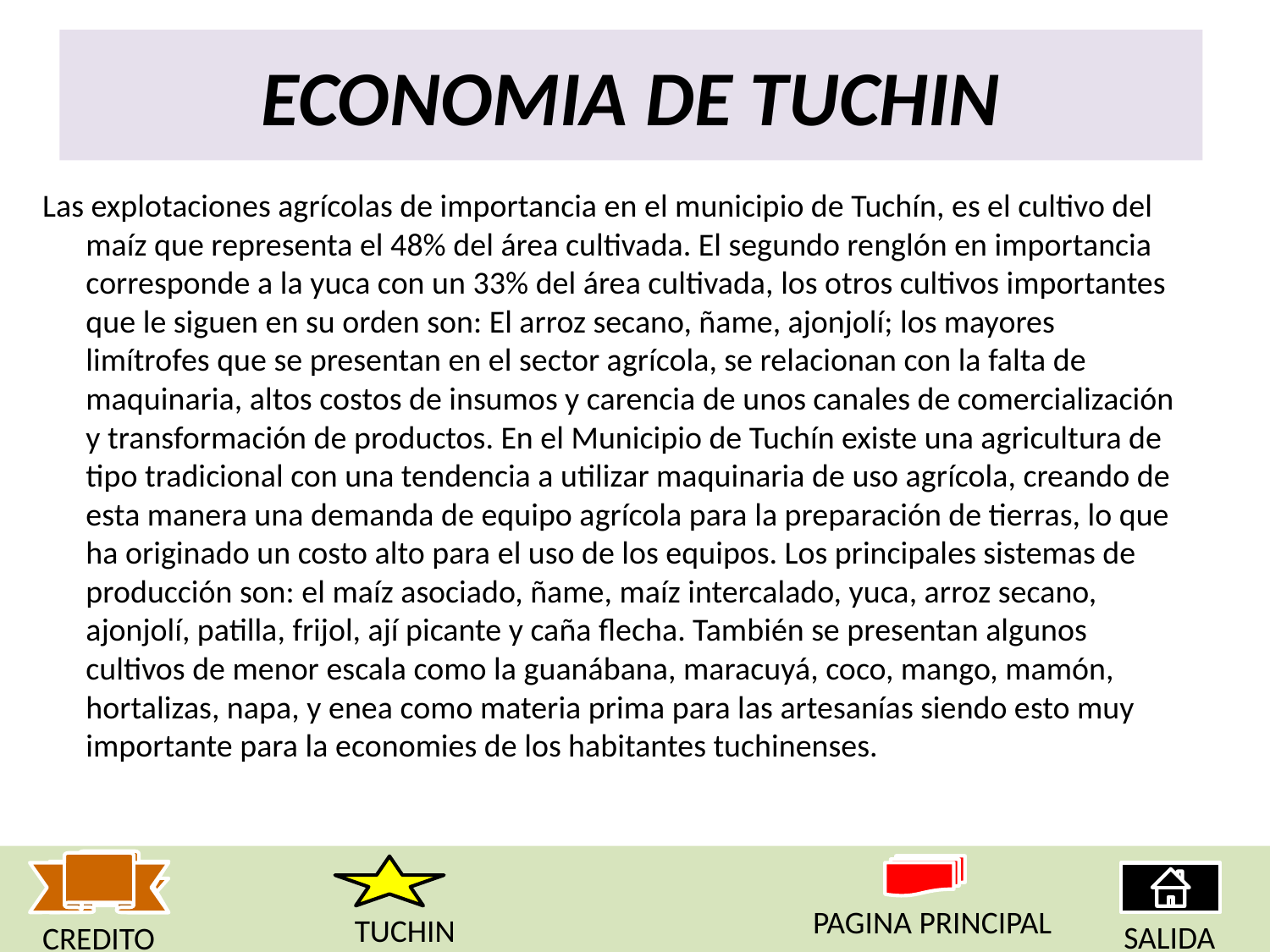

# ECONOMIA DE TUCHIN
Las explotaciones agrícolas de importancia en el municipio de Tuchín, es el cultivo del maíz que representa el 48% del área cultivada. El segundo renglón en importancia corresponde a la yuca con un 33% del área cultivada, los otros cultivos importantes que le siguen en su orden son: El arroz secano, ñame, ajonjolí; los mayores limítrofes que se presentan en el sector agrícola, se relacionan con la falta de maquinaria, altos costos de insumos y carencia de unos canales de comercialización y transformación de productos. En el Municipio de Tuchín existe una agricultura de tipo tradicional con una tendencia a utilizar maquinaria de uso agrícola, creando de esta manera una demanda de equipo agrícola para la preparación de tierras, lo que ha originado un costo alto para el uso de los equipos. Los principales sistemas de producción son: el maíz asociado, ñame, maíz intercalado, yuca, arroz secano, ajonjolí, patilla, frijol, ají picante y caña flecha. También se presentan algunos cultivos de menor escala como la guanábana, maracuyá, coco, mango, mamón, hortalizas, napa, y enea como materia prima para las artesanías siendo esto muy importante para la economies de los habitantes tuchinenses.

PAGINA PRINCIPAL
TUCHIN
SALIDA
CREDITO